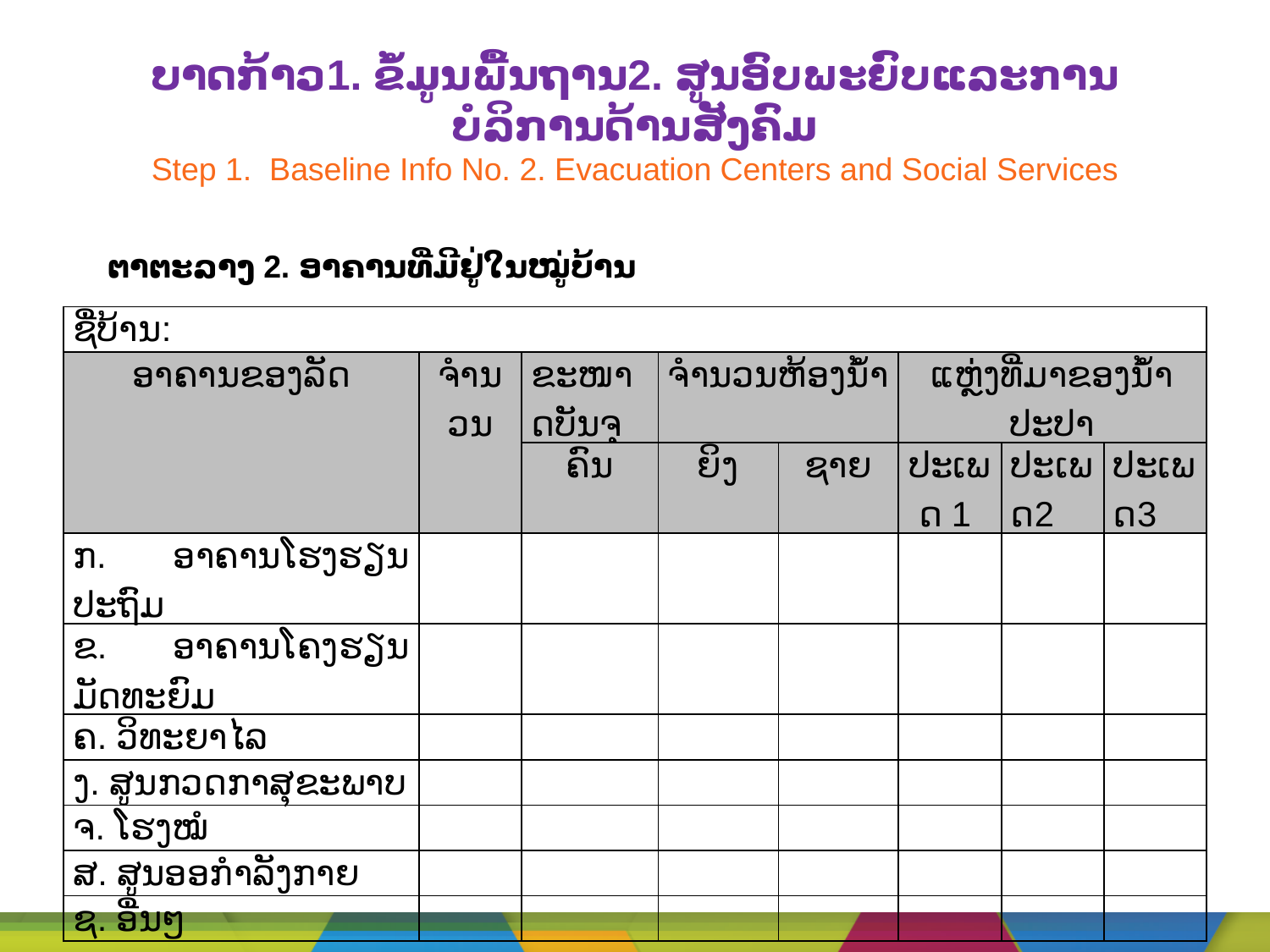

# ບາດກ້າວ1. ຂໍ້ມູນພື້ນຖານ2. ສູນອົບພະຍົບແລະການບໍລິການດ້ານສັງຄົມ Step 1.  Baseline Info No. 2. Evacuation Centers and Social Services
ຕາຕະລາງ 2. ອາຄານທີ່ມີຢູ່ໃນໝູ່ບ້ານ

| ຊື່ບ້ານ: |  |  |  |  |  |  |  |
| --- | --- | --- | --- | --- | --- | --- | --- |
| ອາຄານຂອງລັດ | ຈຳນວນ | ຂະໜາດບັນຈຸຸ | ຈຳນວນຫ້ອງນ້ຳ |  | ແຫຼ່ງທີ່ມາຂອງນ້ຳປະປາ |  |  |
|  |  | ຄົນ | ຍິງ | ຊາຍ | ປະເພດ 1 | ປະເພດ2 | ປະເພດ3 |
| ກ. ອາຄານໂຮງຮຽນປະຖົມ |  |  |  |  |  |  |  |
| ຂ. ອາຄານໂຄງຮຽນມັດທະຍົມ |  |  |  |  |  |  |  |
| ຄ. ວິທະຍາໄລ |  |  |  |  |  |  |  |
| ງ. ສູນກວດກາສຸຂະພາບ |  |  |  |  |  |  |  |
| ຈ. ໂຮງໝໍ |  |  |  |  |  |  |  |
| ສ. ສູນອອກຳລັງກາຍ |  |  |  |  |  |  |  |
| ຊ. ອື່ນໆ |  |  |  |  |  |  |  |